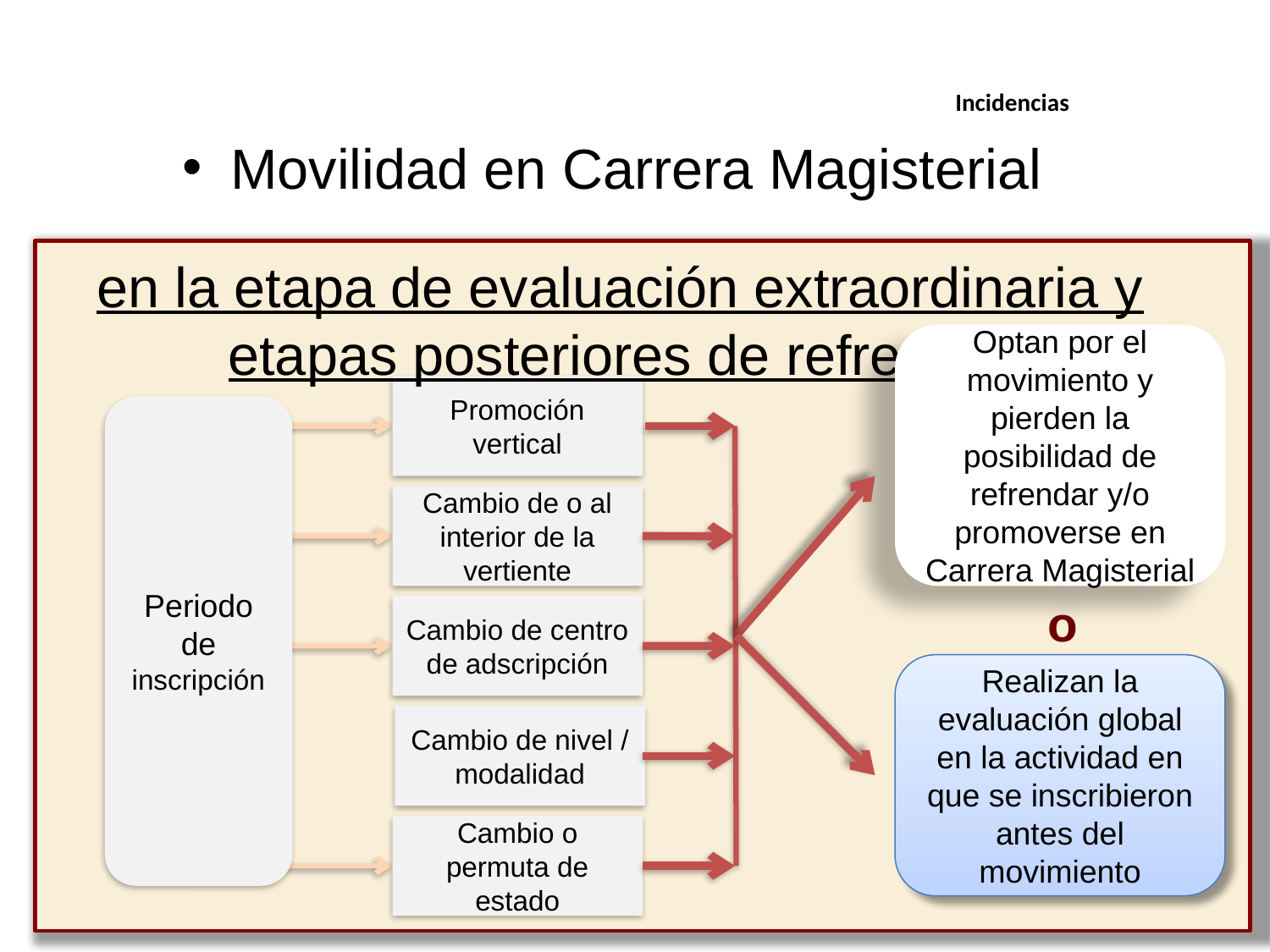

Incidencias
Movilidad en Carrera Magisterial

en la etapa de evaluación extraordinaria y etapas posteriores de refrendo.

Optan por el movimiento y pierden la posibilidad de refrendar y/o promoverse en Carrera Magisterial
Promoción vertical
Periodo de inscripción
Cambio de o al interior de la vertiente
Cambio de centro de adscripción
Cambio o permuta de estado
o
Realizan la evaluación global en la actividad en que se inscribieron antes del movimiento
Cambio de nivel / modalidad
47